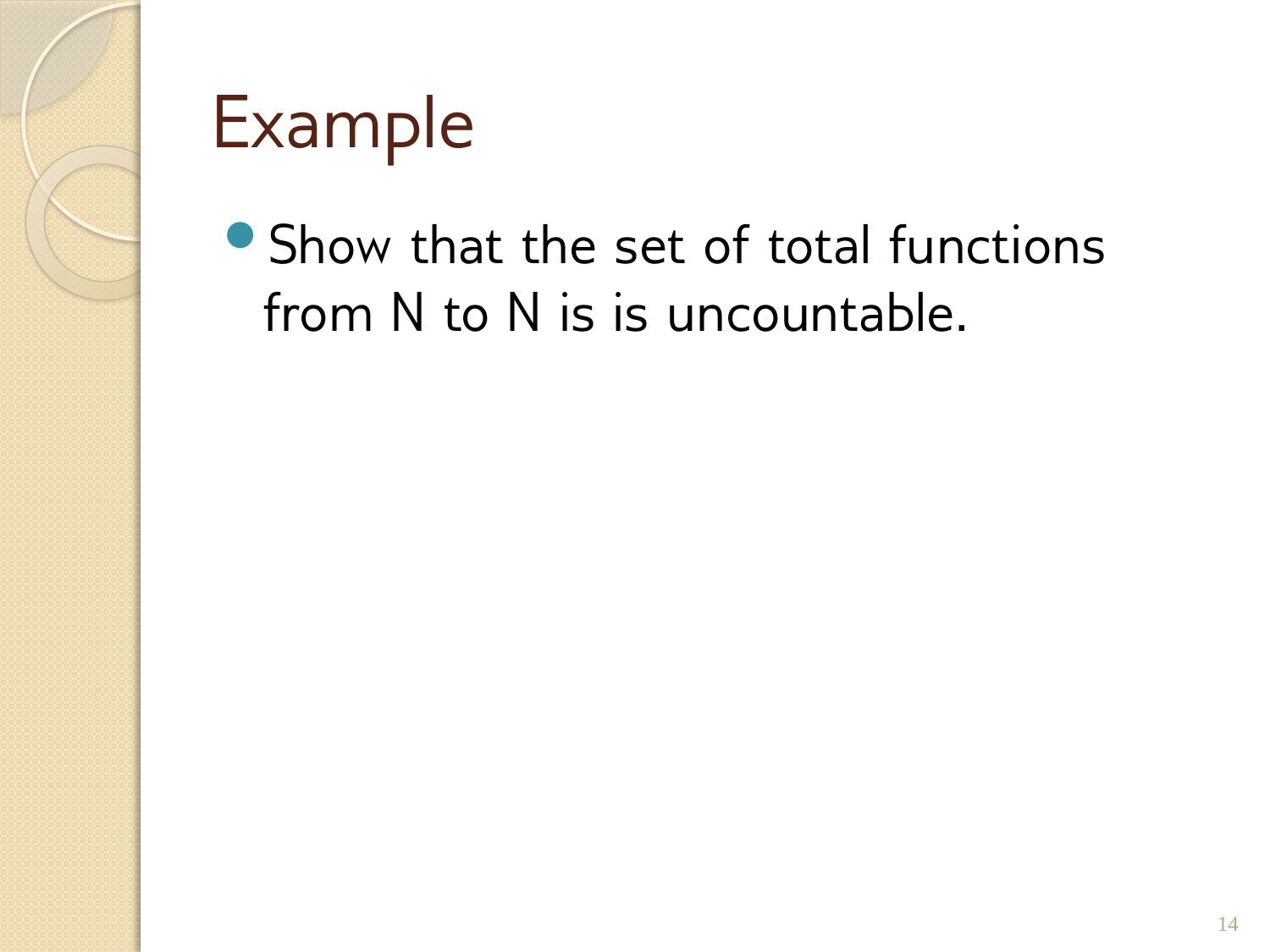

# Example
Show that the set of total functions from N to N is is uncountable.
14